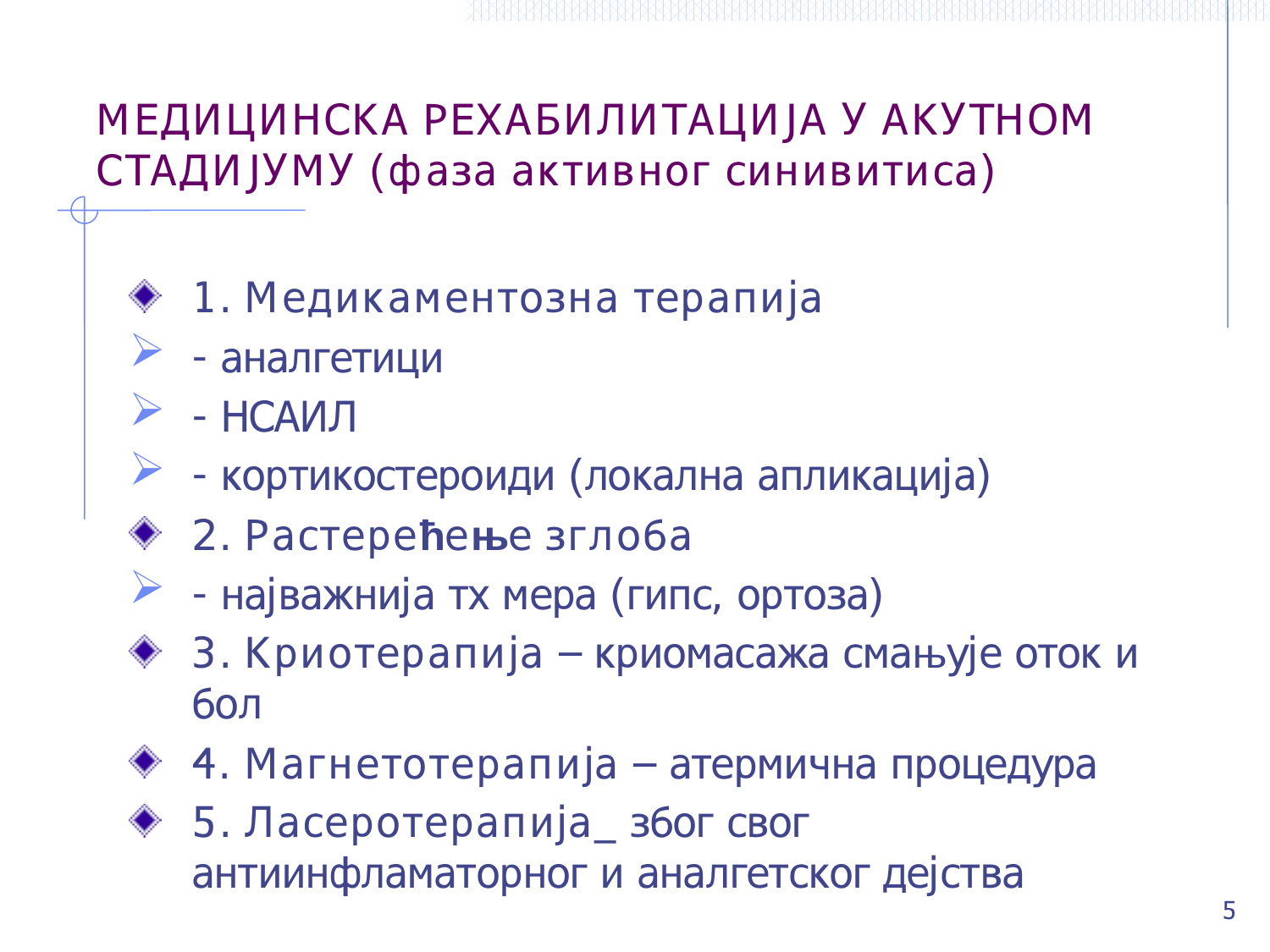

# МЕДИЦИНСКА РЕХАБИЛИТАЦИЈА У АКУТНОМ СТАДИЈУМУ (фаза активног синивитиса)
1. Медикаментозна терапија
- аналгетици
- НСАИЛ
- кортикостероиди (локална апликација)
2. Растерећење зглоба
- најважнија тх мера (гипс, ортоза)
3. Криотерапија – криомасажа смањује оток и бол
4. Магнетотерапија – атермична процедура
5. Ласеротерапија_ због свог антиинфламаторног и аналгетског дејства
5